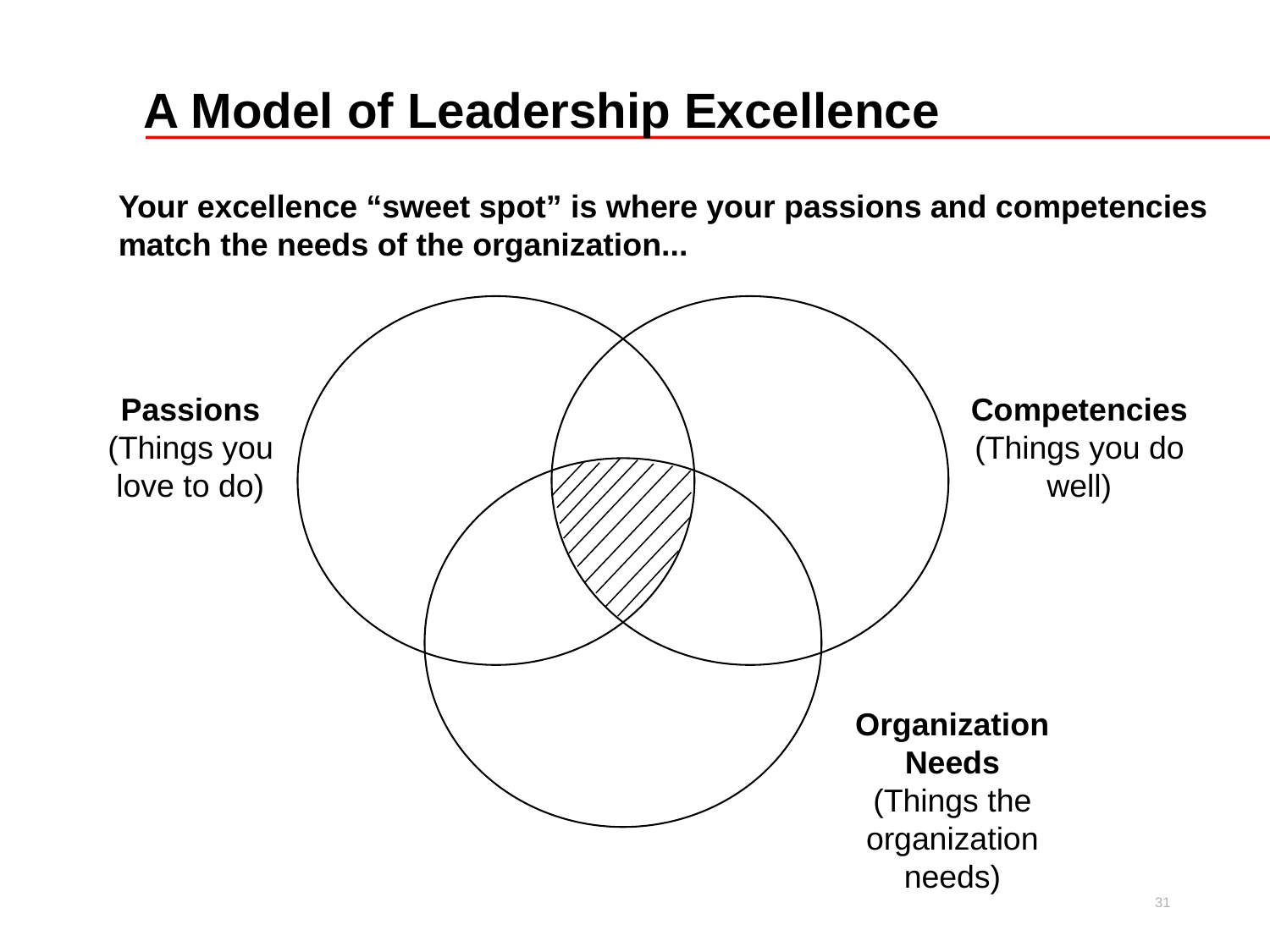

# A Model of Leadership Excellence
Your excellence “sweet spot” is where your passions and competencies match the needs of the organization...

Passions
(Things you
love to do)
Competencies
(Things you do well)
Organization
Needs
(Things the organization needs)
31